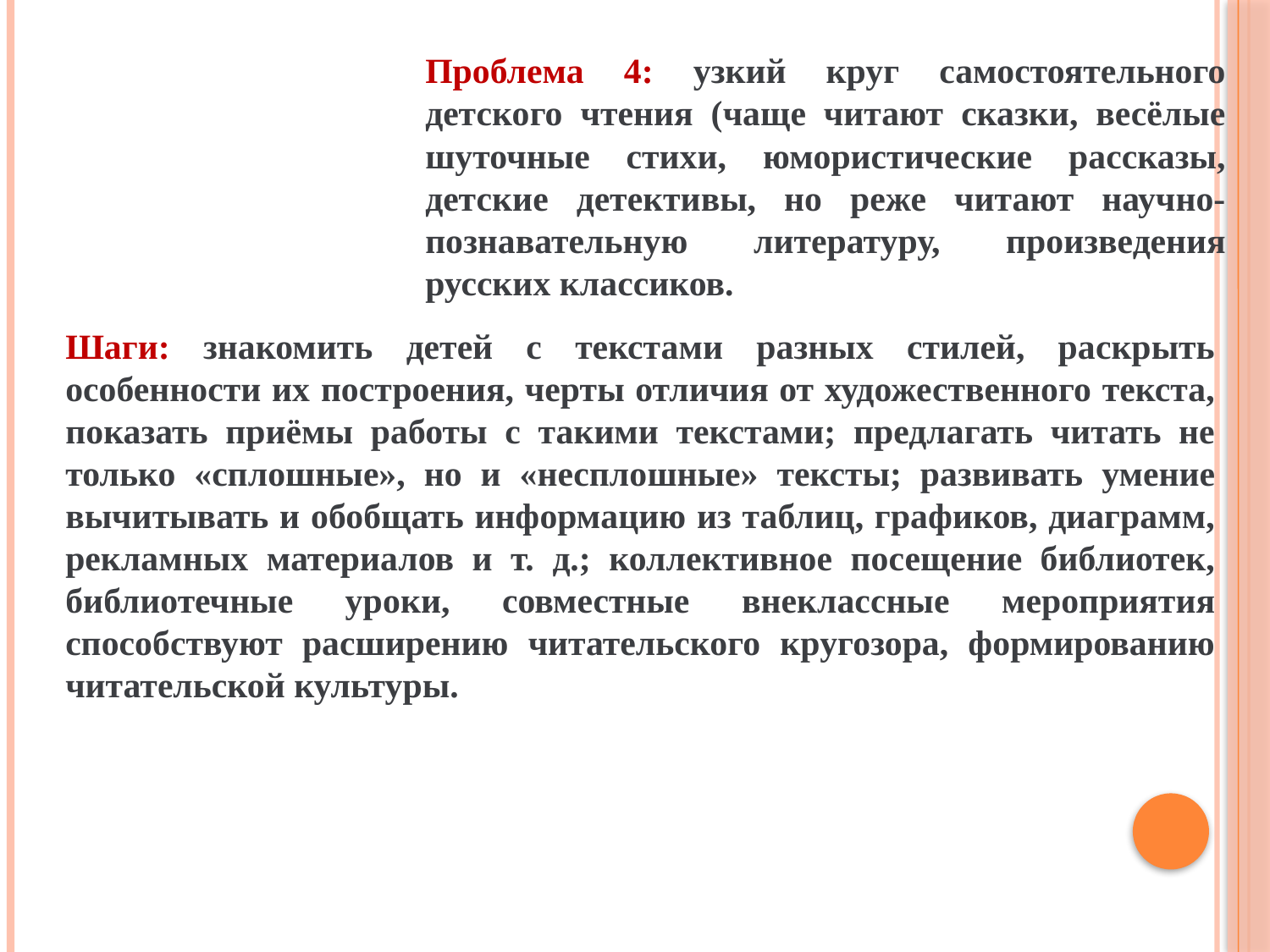

Проблема 4: узкий круг самостоятельного детского чтения (чаще читают сказки, весёлые шуточные стихи, юмористические рассказы, детские детективы, но реже читают научно-познавательную литературу, произведения русских классиков.
Шаги: знакомить детей с текстами разных стилей, раскрыть особенности их построения, черты отличия от художественного текста, показать приёмы работы с такими текстами; предлагать читать не только «сплошные», но и «несплошные» тексты; развивать умение вычитывать и обобщать информацию из таблиц, графиков, диаграмм, рекламных материалов и т. д.; коллективное посещение библиотек, библиотечные уроки, совместные внеклассные мероприятия способствуют расширению читательского кругозора, формированию читательской культуры.